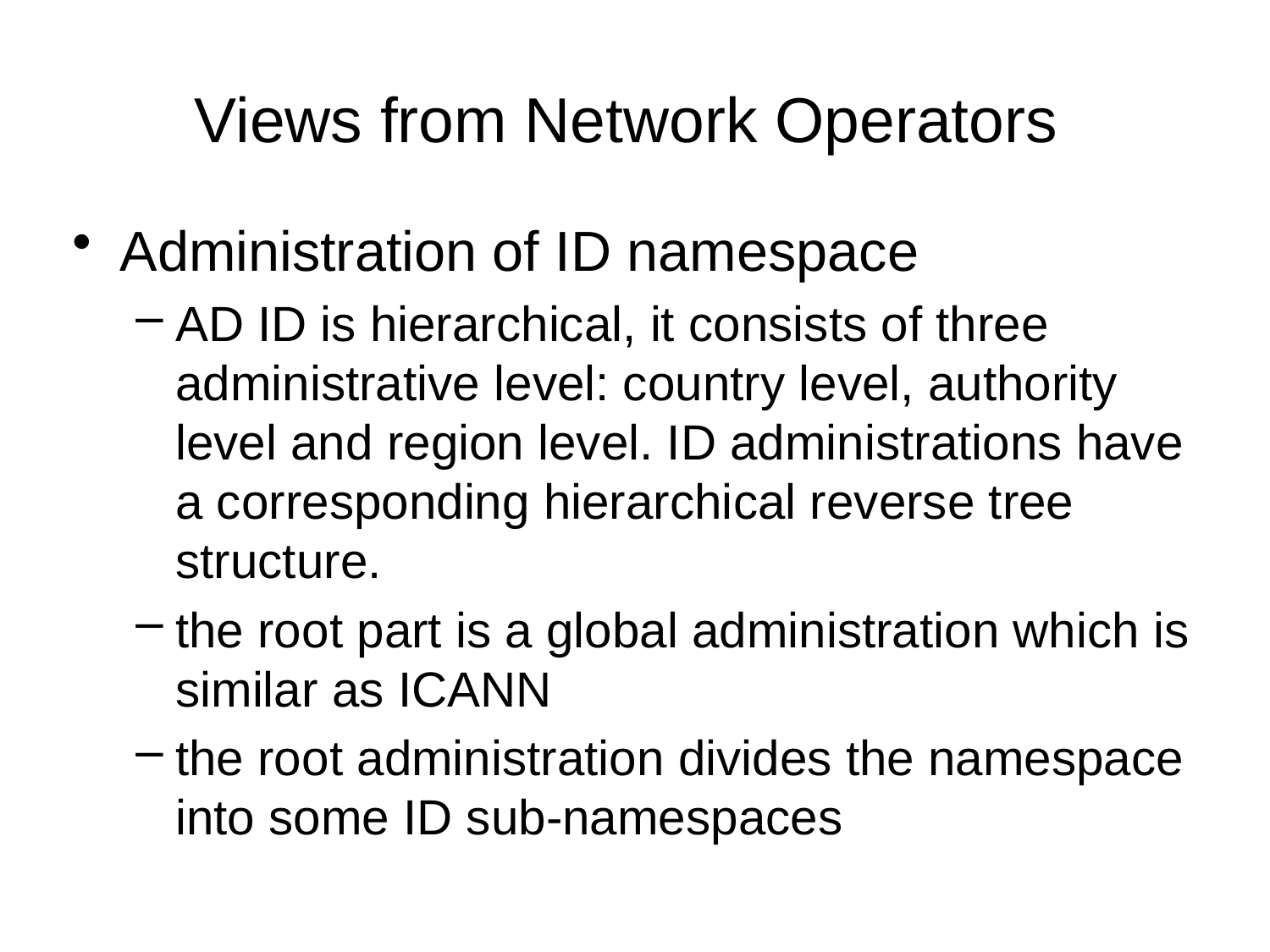

# Views from Network Operators
Administration of ID namespace
AD ID is hierarchical, it consists of three administrative level: country level, authority level and region level. ID administrations have a corresponding hierarchical reverse tree structure.
the root part is a global administration which is similar as ICANN
the root administration divides the namespace into some ID sub-namespaces